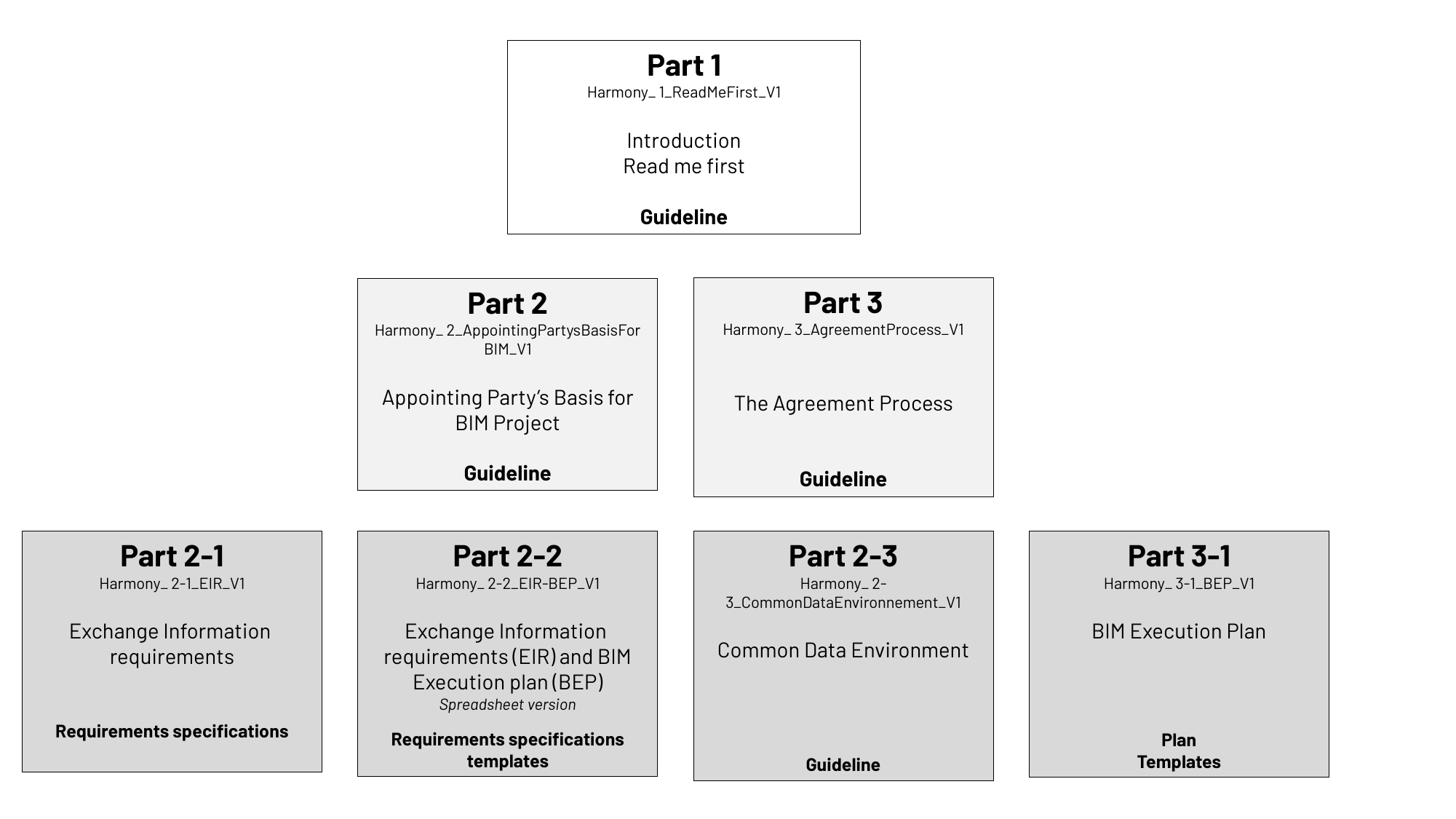

Part 1
Harmony_ 1_ReadMeFirst_V1

Introduction
Read me first

Guideline
Part 3
Harmony_ 3_AgreementProcess_V1

The Agreement Process

Guideline
Part 2
Harmony_ 2_AppointingPartysBasisFor BIM_V1

Appointing Party’s Basis for BIM Project

Guideline
Part 2-1
Harmony_ 2-1_EIR_V1

Exchange Information  requirements

Requirements specifications

Part 2-2
Harmony_ 2-2_EIR-BEP_V1

Exchange Information  requirements (EIR) and BIM Execution plan (BEP)
Spreadsheet version

Requirements specifications templates
Part 2-3
Harmony_ 2-3_CommonDataEnvironnement_V1

Common Data Environment

Guideline
Part 3-1
Harmony_ 3-1_BEP_V1

BIM Execution Plan

Plan
Templates